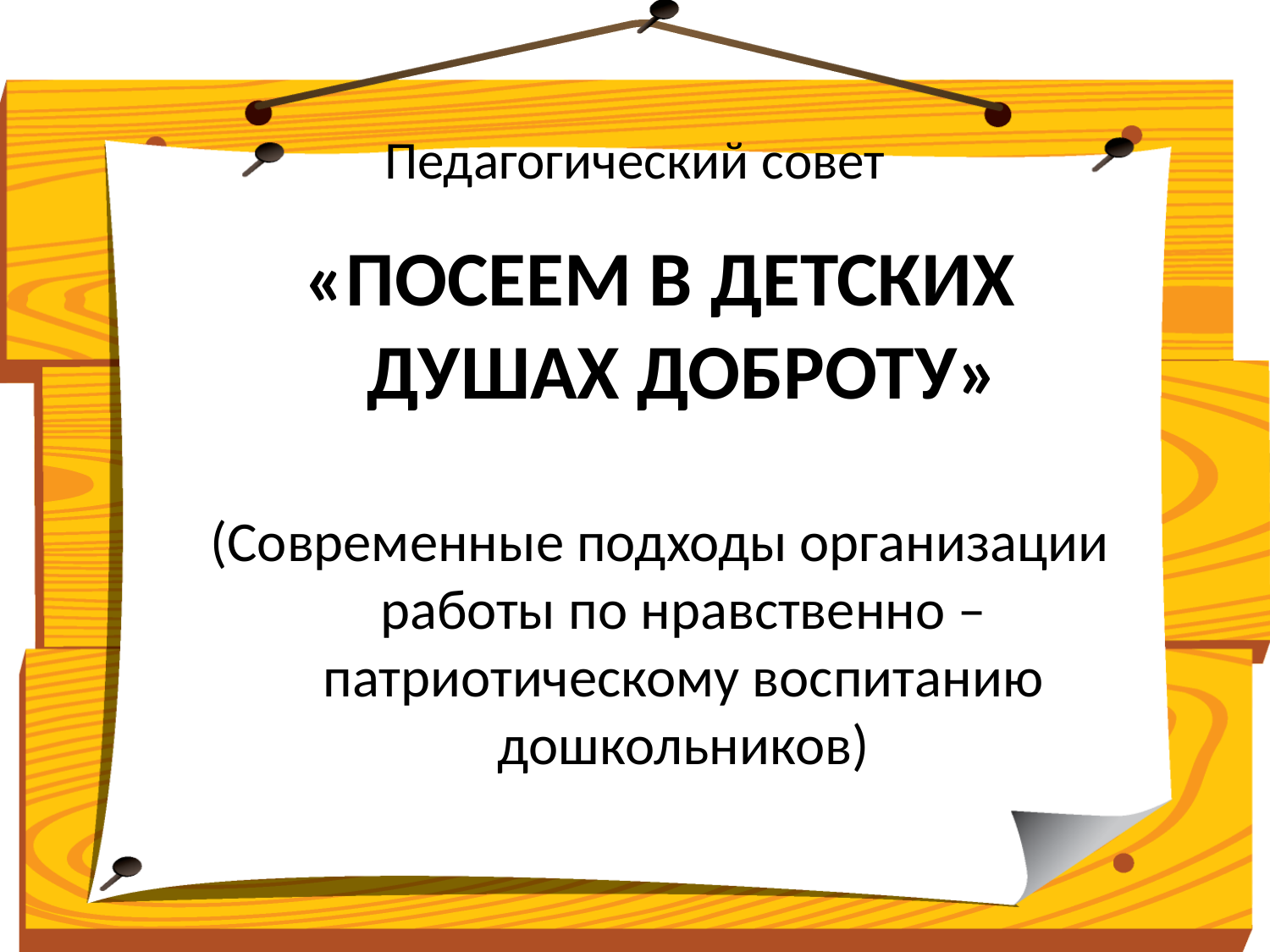

# Педагогический совет
«ПОСЕЕМ В ДЕТСКИХ ДУШАХ ДОБРОТУ»

(Современные подходы организации работы по нравственно – патриотическому воспитанию дошкольников)